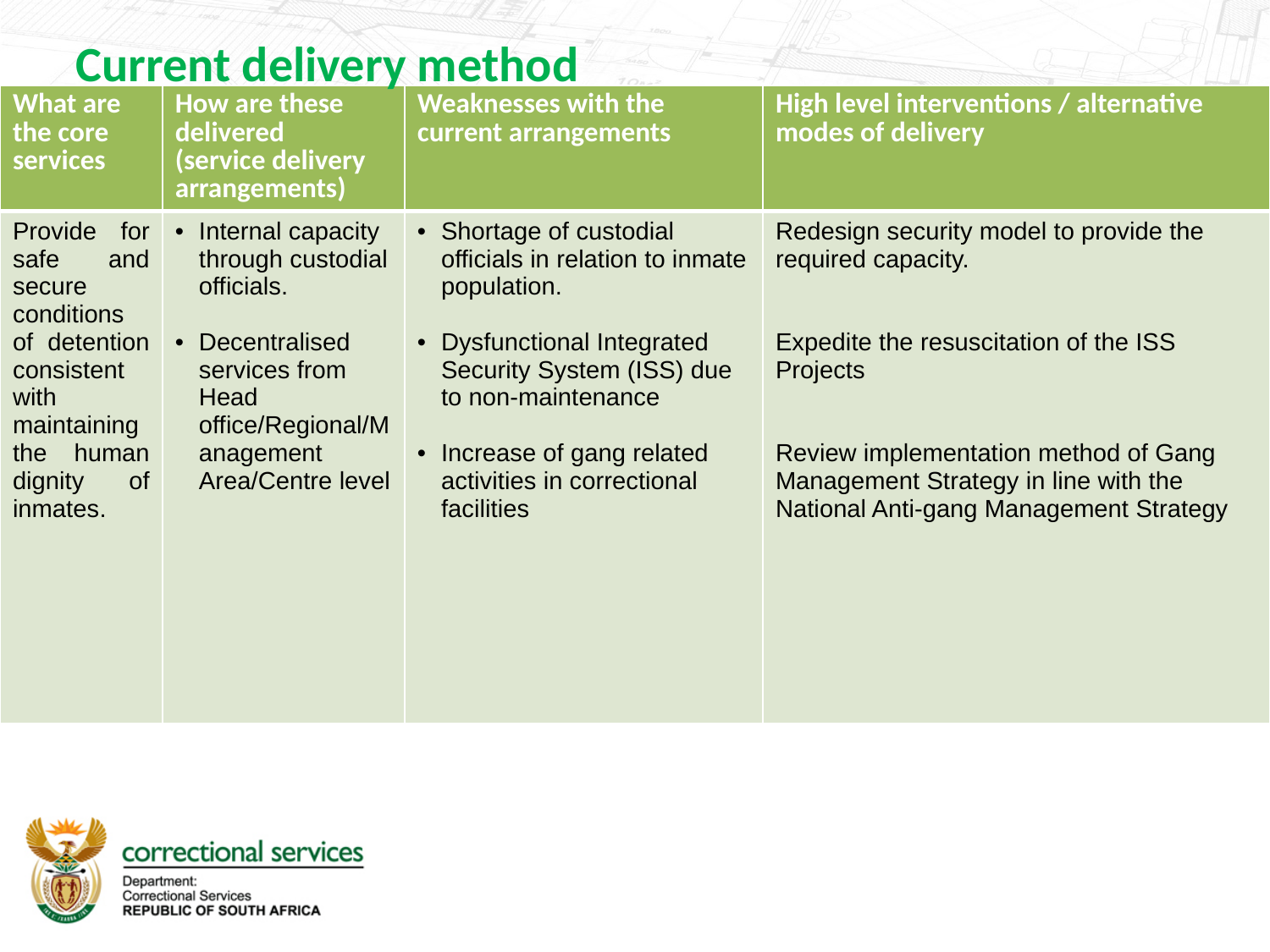

Current delivery method
| What are the core services | How are these delivered (service delivery arrangements) | Weaknesses with the current arrangements | High level interventions / alternative modes of delivery |
| --- | --- | --- | --- |
| Provide for safe and secure conditions of detention consistent with maintaining the human dignity of inmates. | Internal capacity through custodial officials. Decentralised services from Head office/Regional/Management Area/Centre level | Shortage of custodial officials in relation to inmate population. Dysfunctional Integrated Security System (ISS) due to non-maintenance Increase of gang related activities in correctional facilities | Redesign security model to provide the required capacity. Expedite the resuscitation of the ISS Projects Review implementation method of Gang Management Strategy in line with the National Anti-gang Management Strategy |